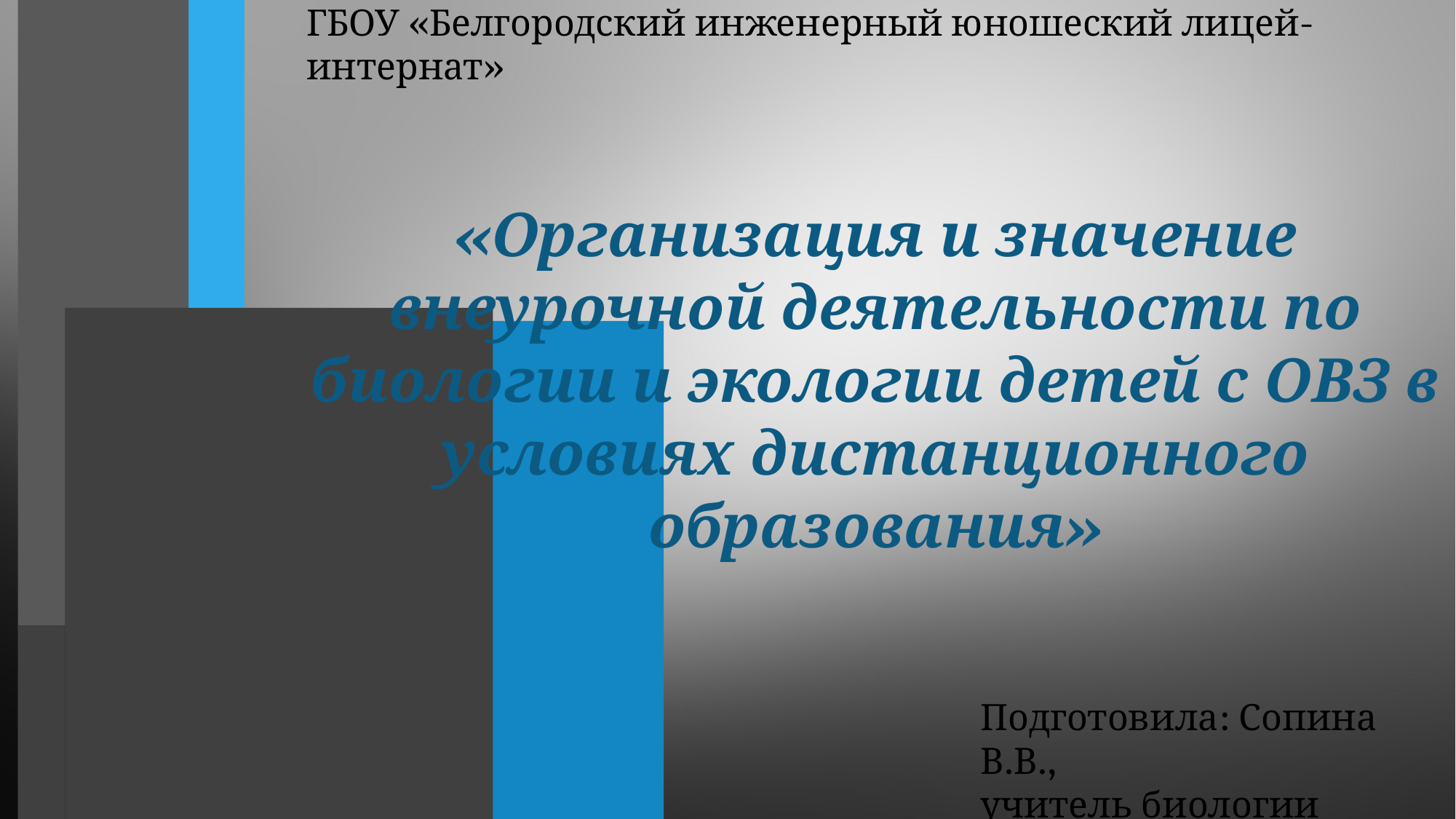

ГБОУ «Белгородский инженерный юношеский лицей-интернат»

«Организация и значение внеурочной деятельности по биологии и экологии детей с ОВЗ в условиях дистанционного образования»
Подготовила: Сопина В.В.,
учитель биологии